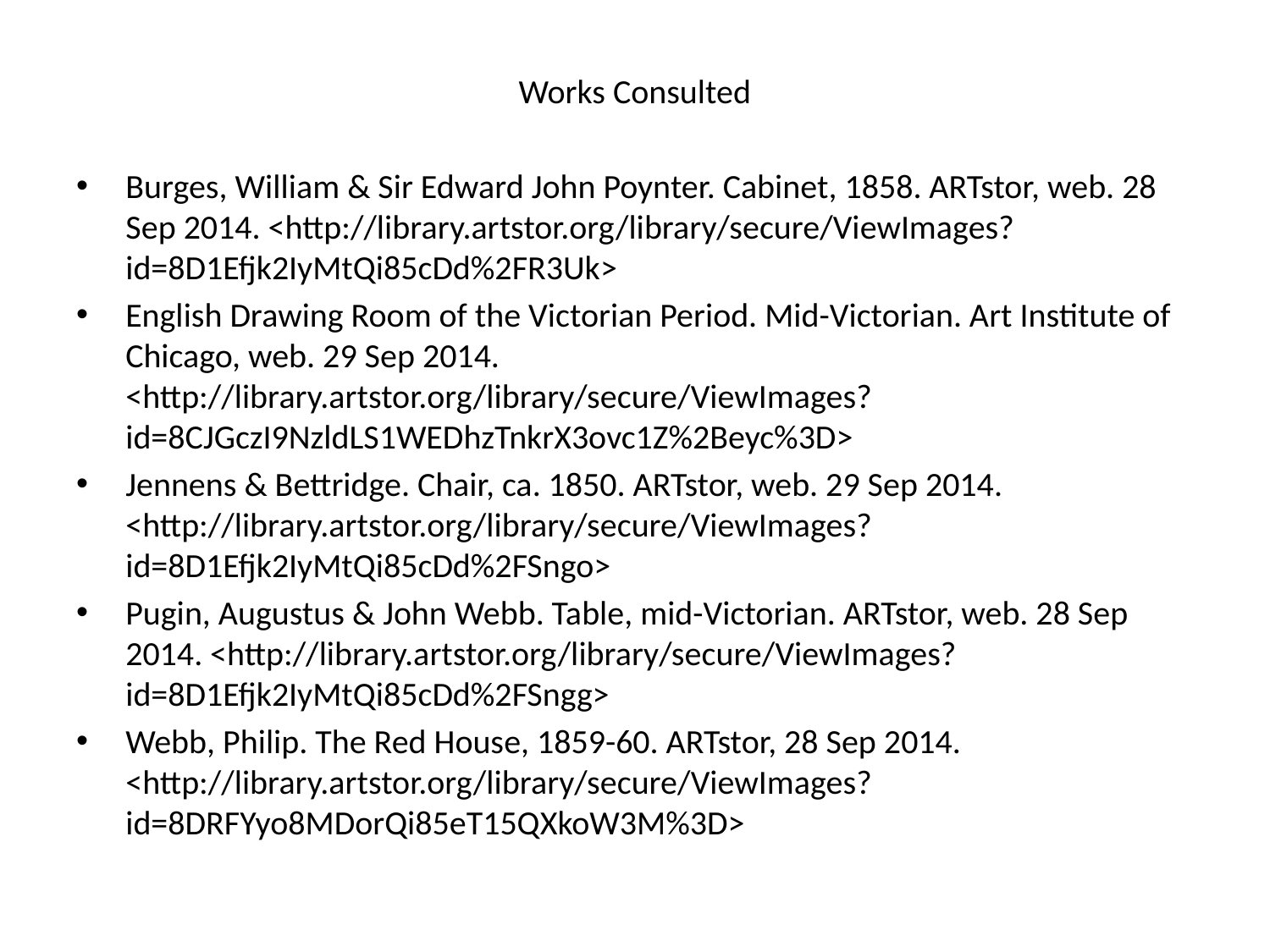

Works Consulted

Burges, William & Sir Edward John Poynter. Cabinet, 1858. ARTstor, web. 28 Sep 2014. <http://library.artstor.org/library/secure/ViewImages?id=8D1Efjk2IyMtQi85cDd%2FR3Uk>
English Drawing Room of the Victorian Period. Mid-Victorian. Art Institute of Chicago, web. 29 Sep 2014. <http://library.artstor.org/library/secure/ViewImages?id=8CJGczI9NzldLS1WEDhzTnkrX3ovc1Z%2Beyc%3D>
Jennens & Bettridge. Chair, ca. 1850. ARTstor, web. 29 Sep 2014. <http://library.artstor.org/library/secure/ViewImages?id=8D1Efjk2IyMtQi85cDd%2FSngo>
Pugin, Augustus & John Webb. Table, mid-Victorian. ARTstor, web. 28 Sep 2014. <http://library.artstor.org/library/secure/ViewImages?id=8D1Efjk2IyMtQi85cDd%2FSngg>
Webb, Philip. The Red House, 1859-60. ARTstor, 28 Sep 2014. <http://library.artstor.org/library/secure/ViewImages?id=8DRFYyo8MDorQi85eT15QXkoW3M%3D>